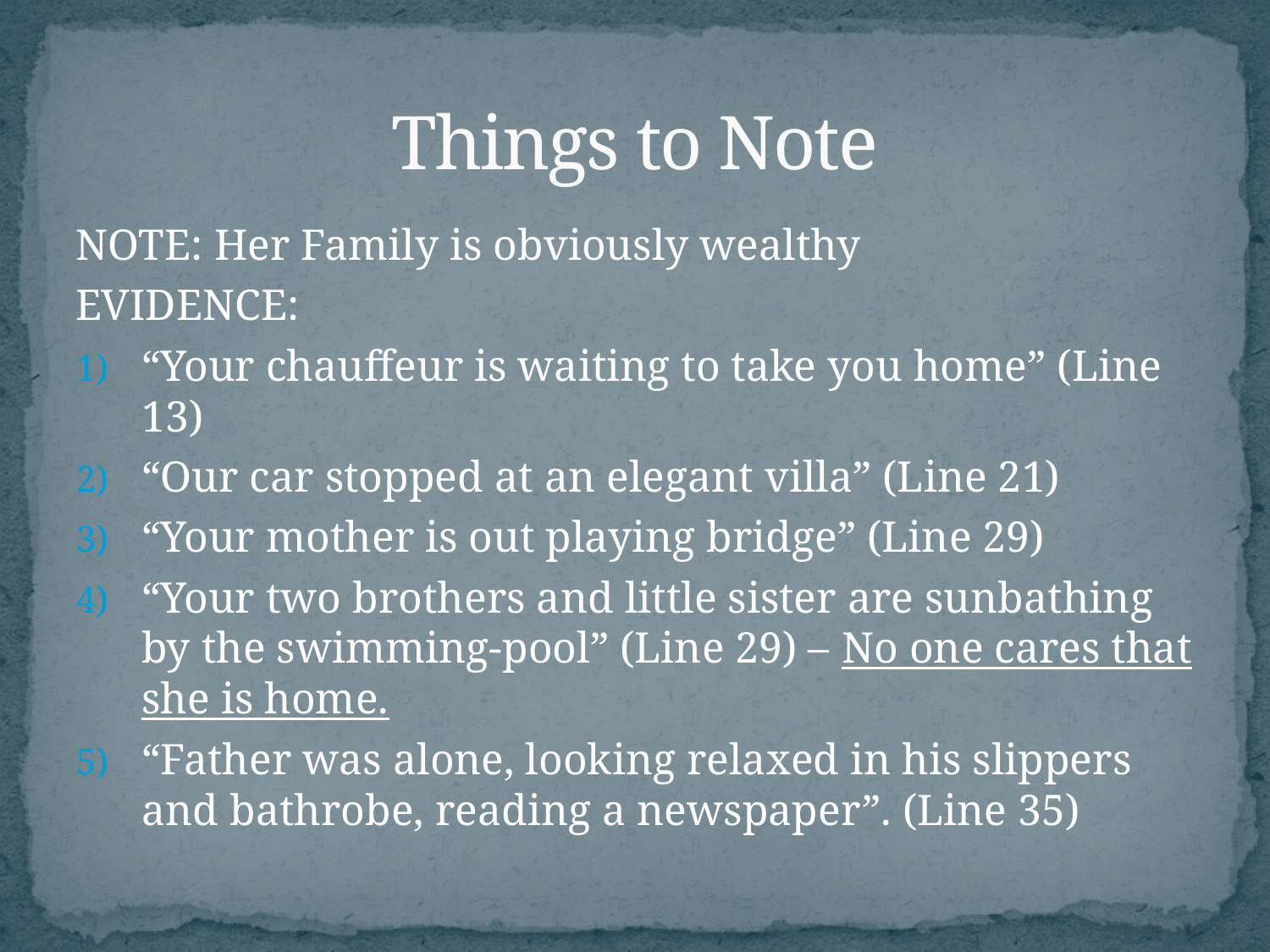

# Things to Note
NOTE: Her Family is obviously wealthy
EVIDENCE:
“Your chauffeur is waiting to take you home” (Line 13)
“Our car stopped at an elegant villa” (Line 21)
“Your mother is out playing bridge” (Line 29)
“Your two brothers and little sister are sunbathing by the swimming-pool” (Line 29) – No one cares that she is home.
“Father was alone, looking relaxed in his slippers and bathrobe, reading a newspaper”. (Line 35)